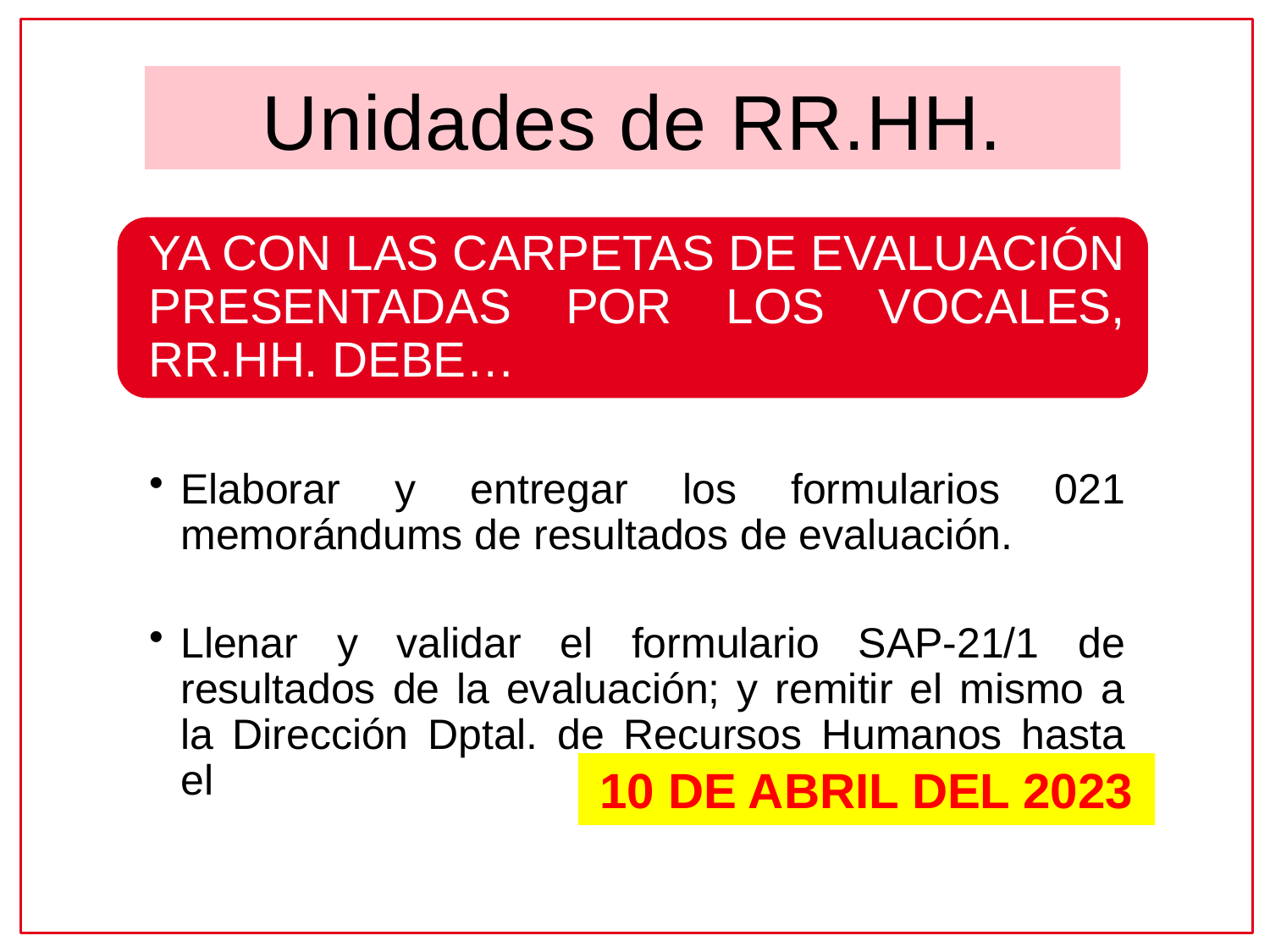

Unidades de RR.HH.
YA CON LAS CARPETAS DE EVALUACIÓN PRESENTADAS POR LOS VOCALES, RR.HH. DEBE…

Elaborar y entregar los formularios 021 memorándums de resultados de evaluación.

Llenar y validar el formulario SAP-21/1 de resultados de la evaluación; y remitir el mismo a la Dirección Dptal. de Recursos Humanos hasta el
10 DE ABRIL DEL 2023